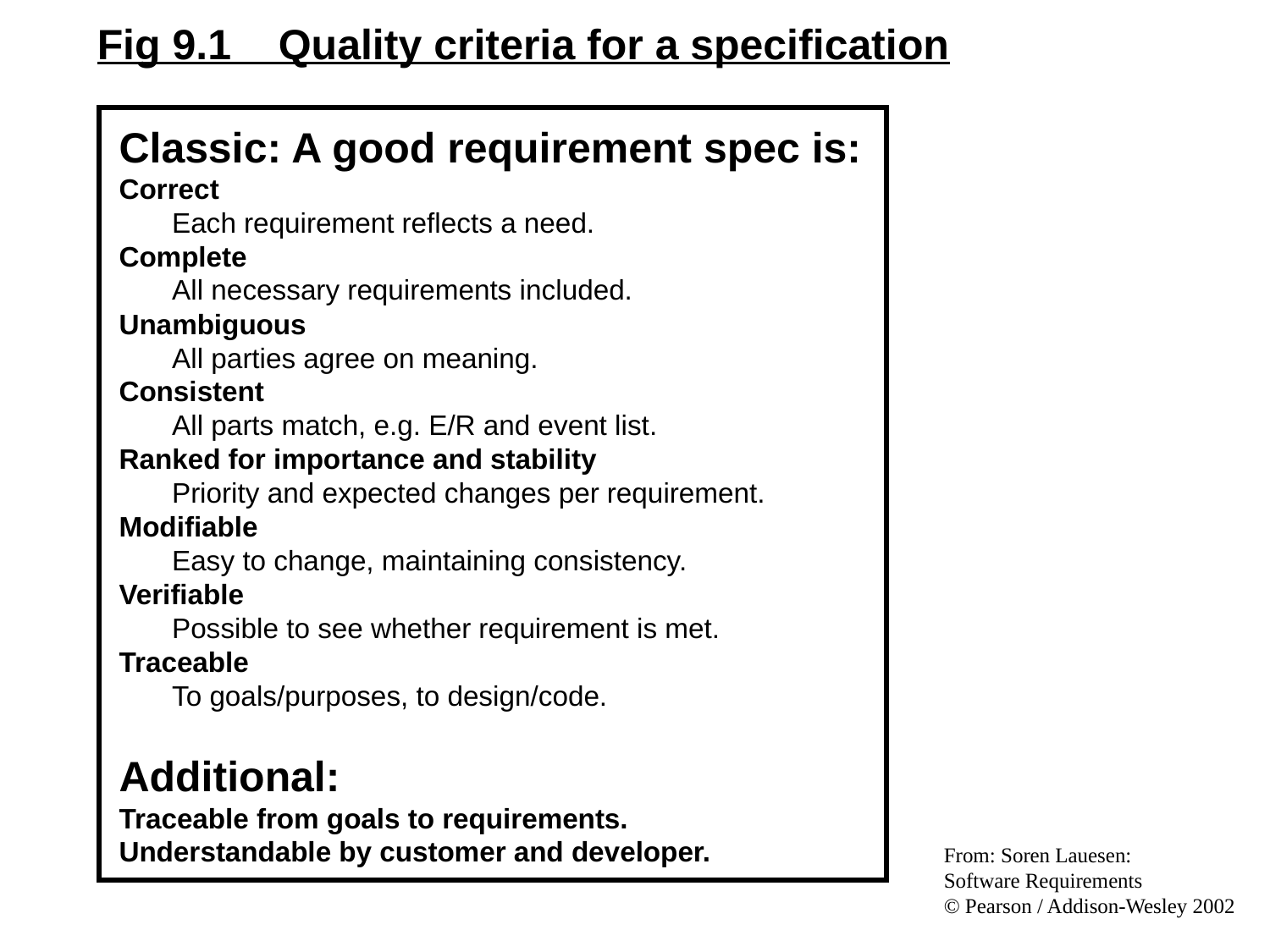

Fig 9.1    Quality criteria for a specification
Classic: A good requirement spec is:
Correct
	Each requirement reflects a need.
Complete
	All necessary requirements included.
Unambiguous
	All parties agree on meaning.
Consistent
	All parts match, e.g. E/R and event list.
Ranked for importance and stability
	Priority and expected changes per requirement.
Modifiable
	Easy to change, maintaining consistency.
Verifiable
	Possible to see whether requirement is met.
Traceable
	To goals/purposes, to design/code.

Additional:
Traceable from goals to requirements.
Understandable by customer and developer.
From: Soren Lauesen:
Software Requirements
© Pearson / Addison-Wesley 2002